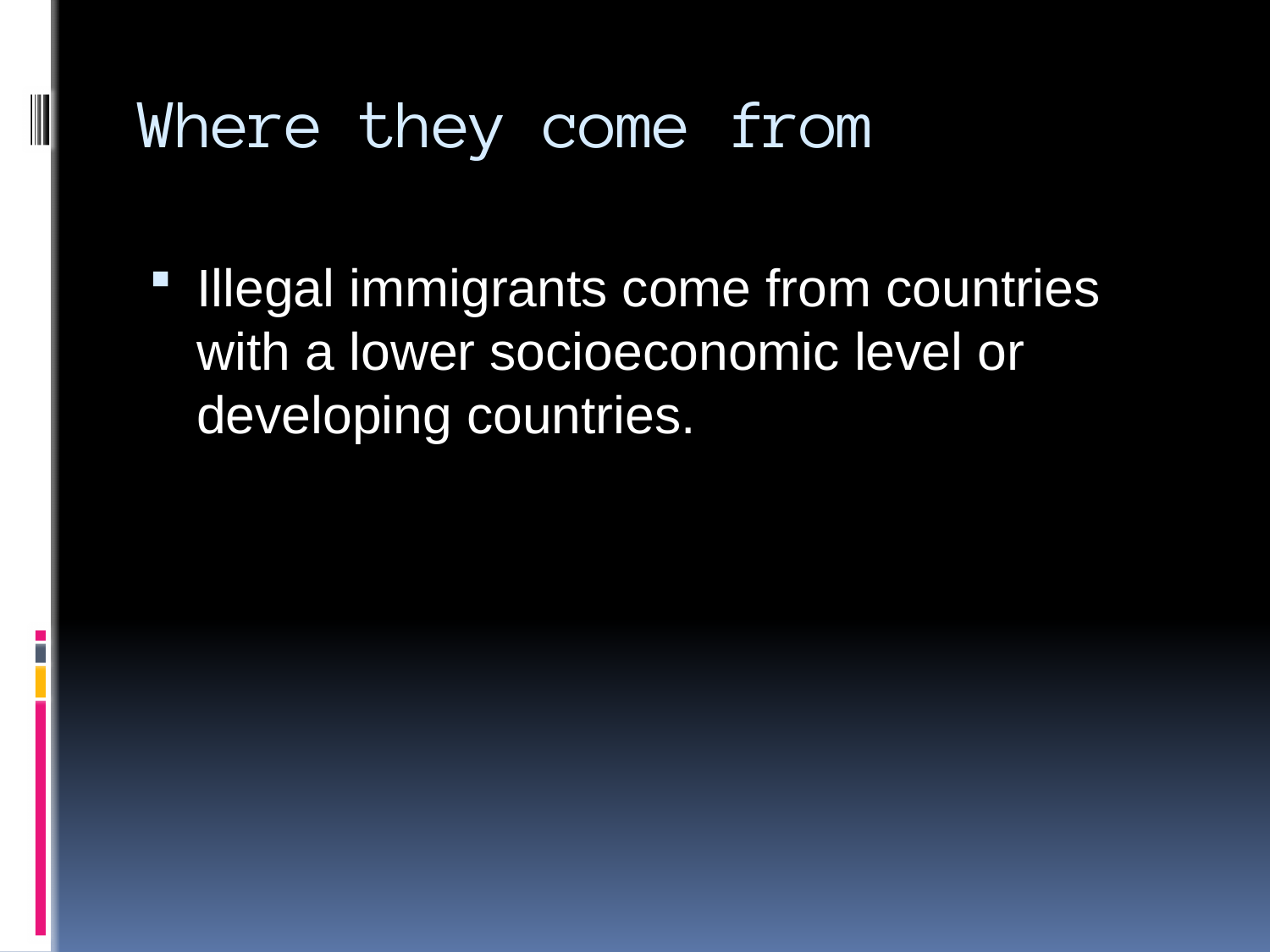

# Where they come from
Illegal immigrants come from countries with a lower socioeconomic level or developing countries.